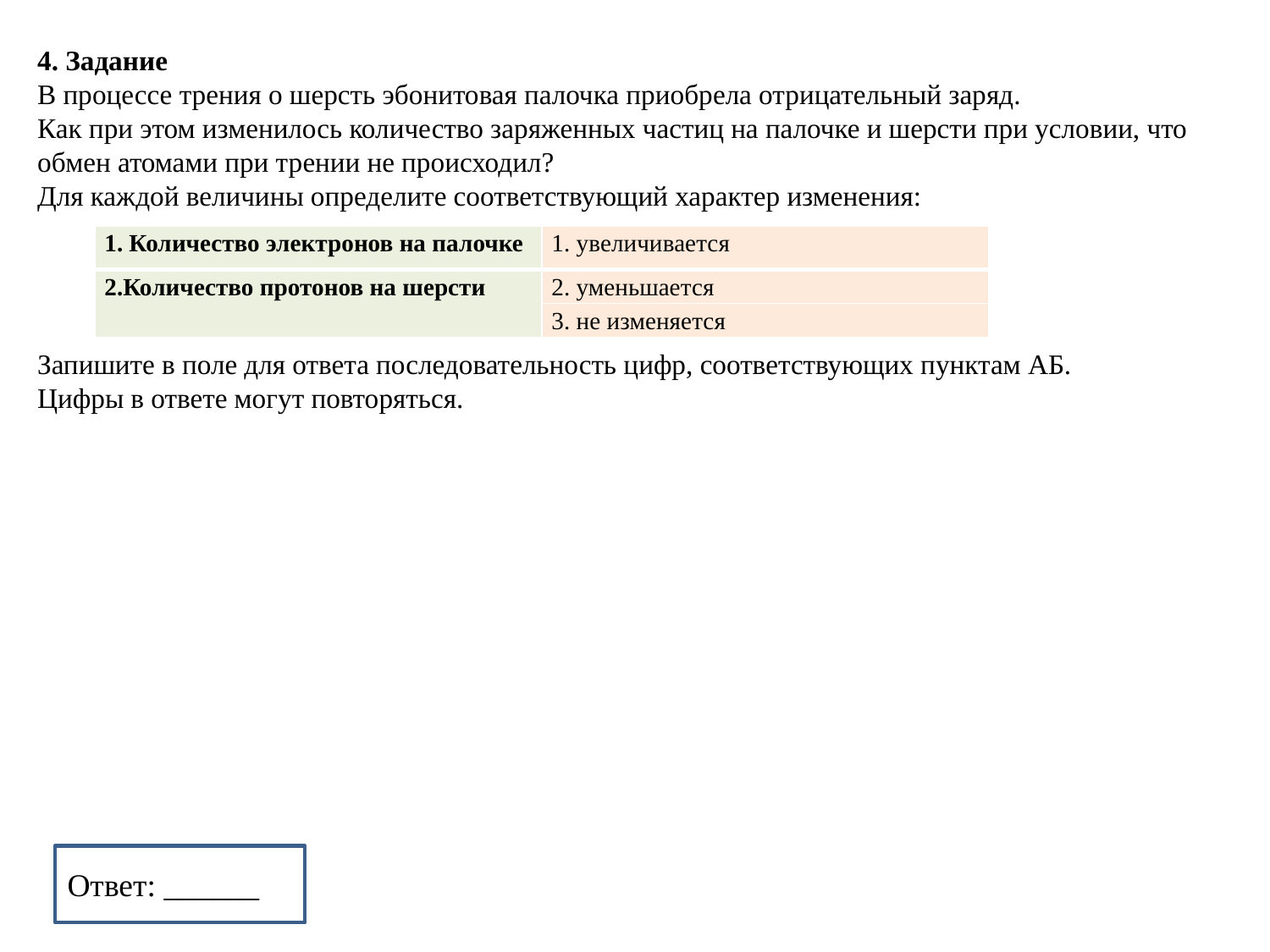

4. Задание
В процессе трения о шерсть эбонитовая палочка приобрела отрицательный заряд.
Как при этом изменилось количество заряженных частиц на палочке и шерсти при условии, что обмен атомами при трении не происходил?
Для каждой величины определите соответствующий характер изменения:

Запишите в поле для ответа последовательность цифр, соответствующих пунктам АБ.
Цифры в ответе могут повторяться.
| 1. Количество электронов на палочке | 1. увеличивается |
| --- | --- |
| 2.Количество протонов на шерсти | 2. уменьшается |
|  | 3. не изменяется |
Ответ: ______